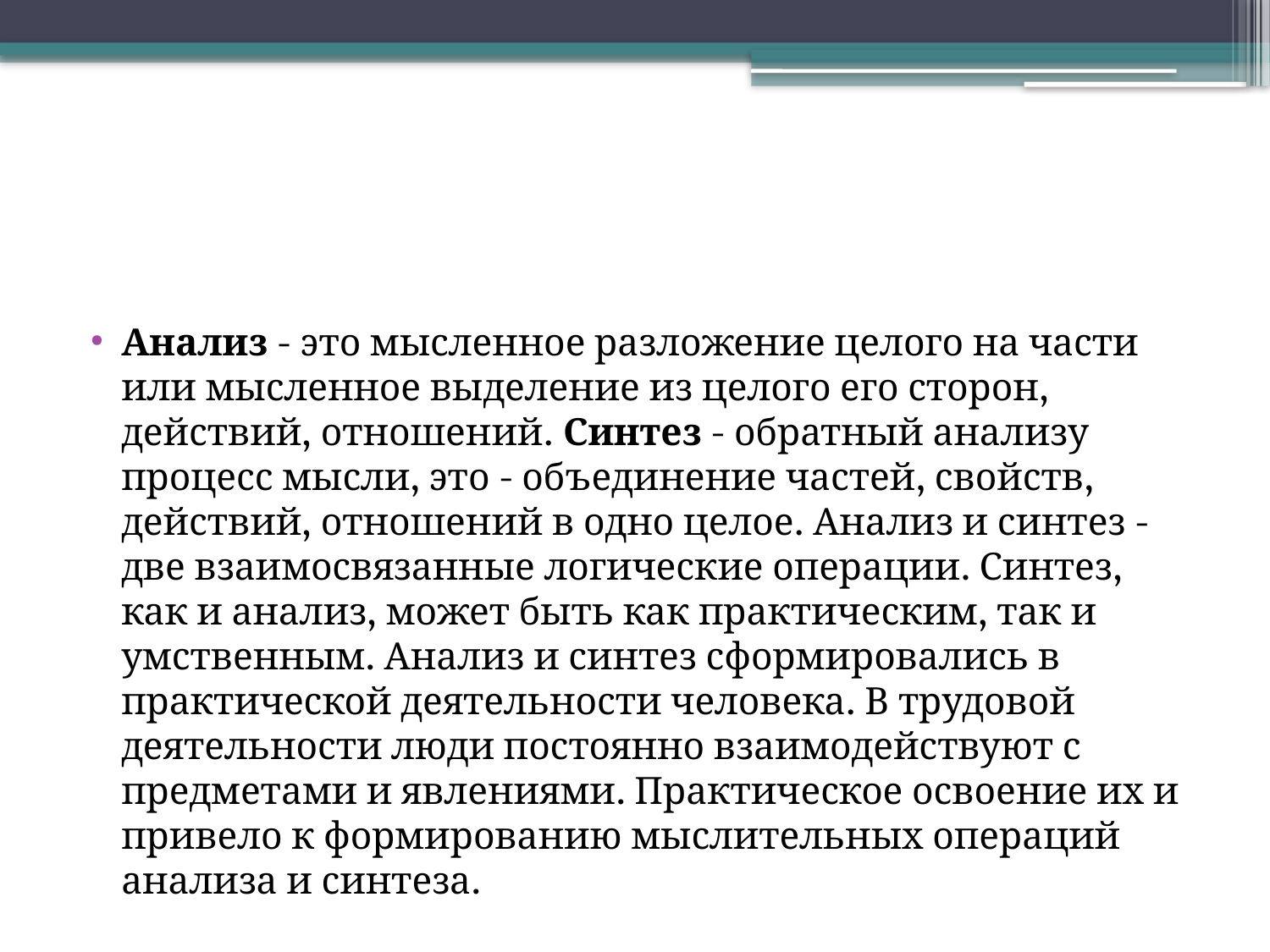

Анализ - это мысленное разложение целого на части или мысленное выделение из целого его сторон, действий, отношений. Синтез - обратный анализу процесс мысли, это - объединение частей, свойств, действий, отношений в одно целое. Анализ и синтез - две взаимосвязанные логические операции. Синтез, как и анализ, может быть как практическим, так и умственным. Анализ и синтез сформировались в практической деятельности человека. В трудовой деятельности люди постоянно взаимодействуют с предметами и явлениями. Практическое освоение их и привело к формированию мыслительных операций анализа и синтеза.